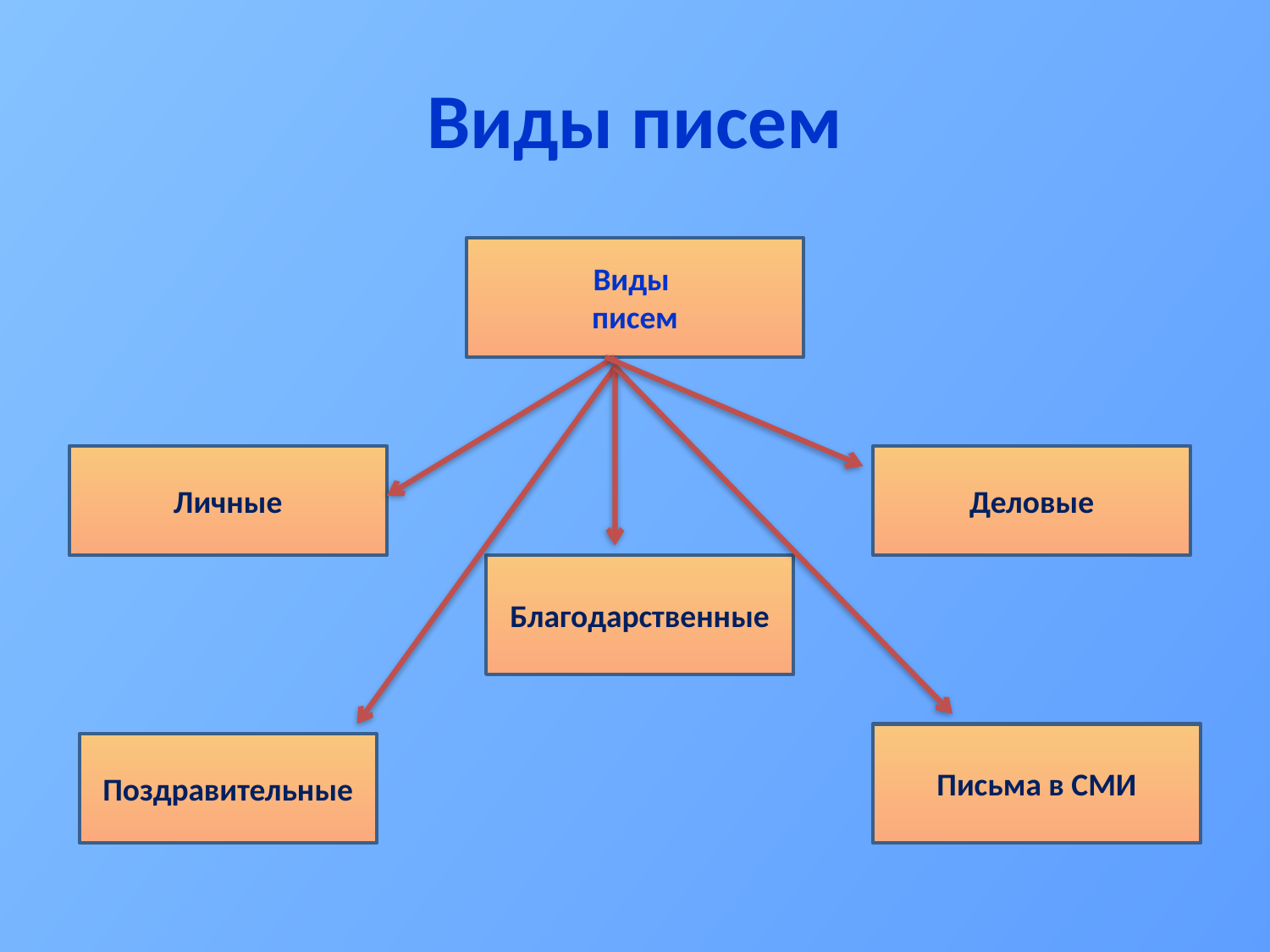

# Виды писем

Виды
писем
Личные
Деловые
Благодарственные
Письма в СМИ
Поздравительные